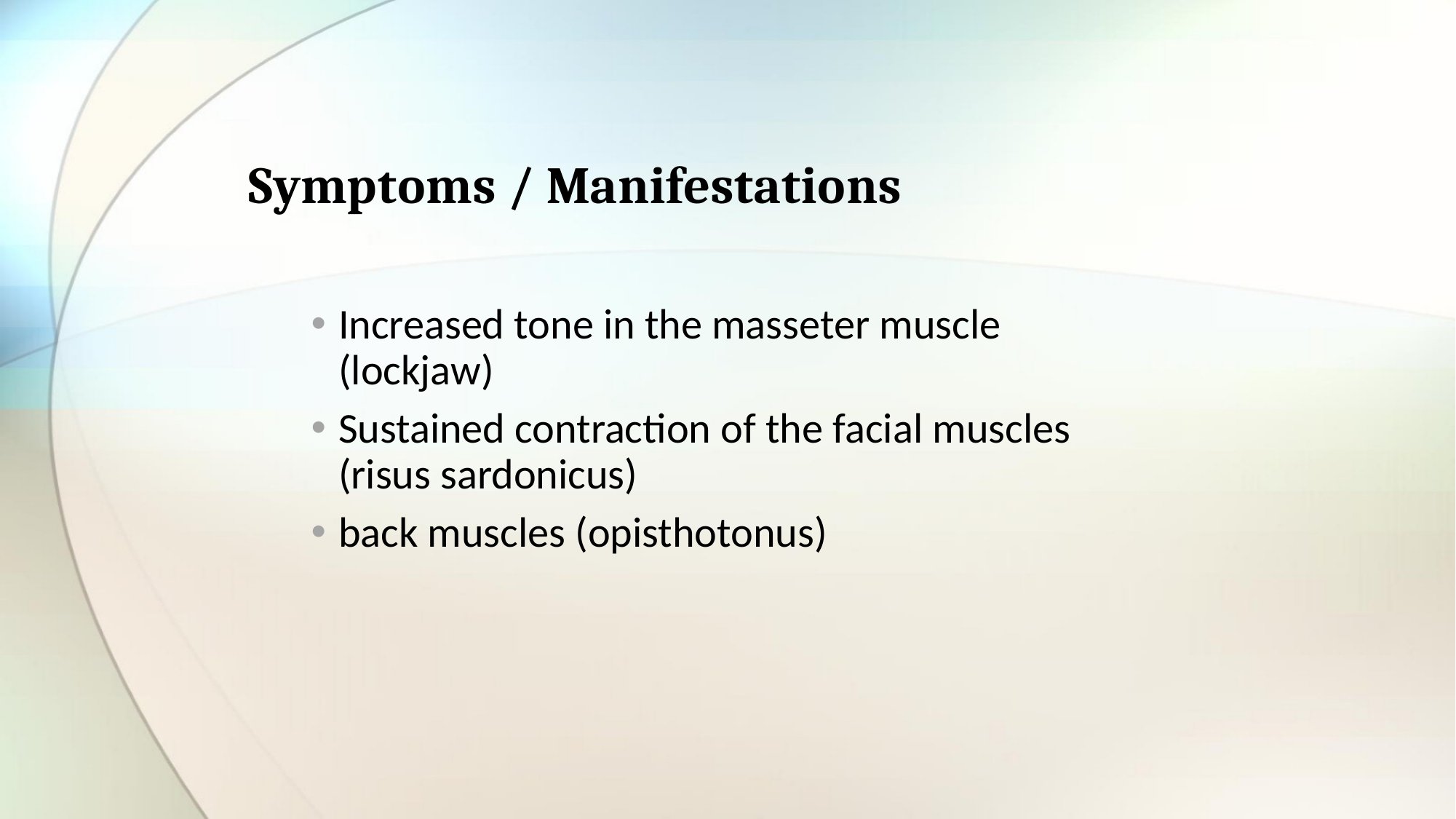

# Symptoms / Manifestations
Increased tone in the masseter muscle (lockjaw)
Sustained contraction of the facial muscles (risus sardonicus)
back muscles (opisthotonus)